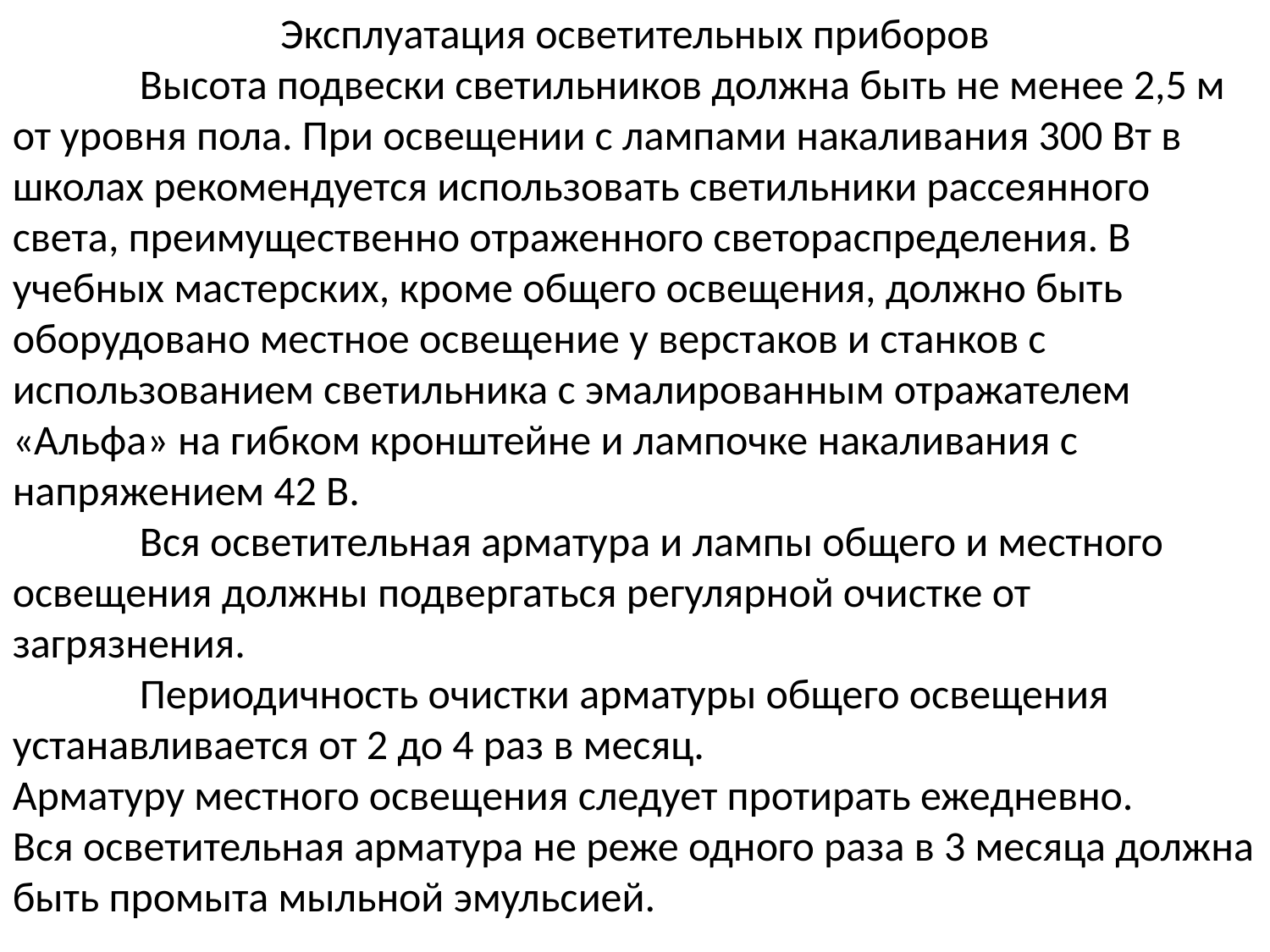

Эксплуатация осветительных приборов
	Высота подвески светильников должна быть не менее 2,5 м от уровня пола. При освещении с лампами накаливания 300 Вт в школах рекомендуется использовать светильники рассеянного света, преимущественно отраженного светораспределения. В учебных мастерских, кроме общего освещения, должно быть оборудовано местное освещение у верстаков и станков с использованием светильника с эмалированным отражателем «Альфа» на гибком кронштейне и лампочке накаливания с напряжением 42 В.
	Вся осветительная арматура и лампы общего и местного освещения должны подвергаться регулярной очистке от загрязнения.
	Периодичность очистки арматуры общего освещения устанавливается от 2 до 4 раз в месяц.
Арматуру местного освещения следует протирать ежедневно.
Вся осветительная арматура не реже одного раза в 3 месяца должна быть промыта мыльной эмульсией.